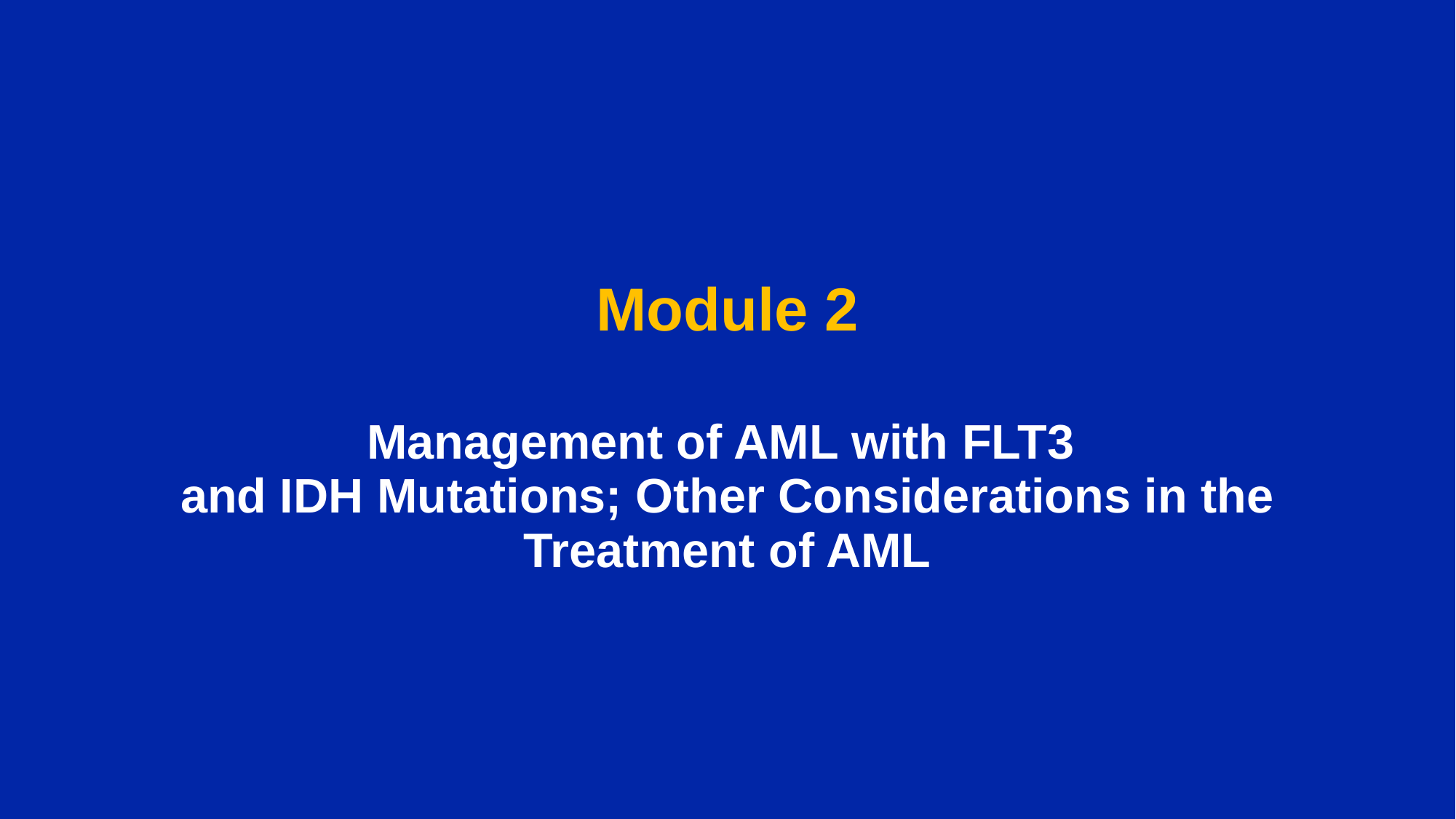

|  |
| --- |
| Module 2 Management of AML with FLT3 and IDH Mutations; Other Considerations in the Treatment of AML |